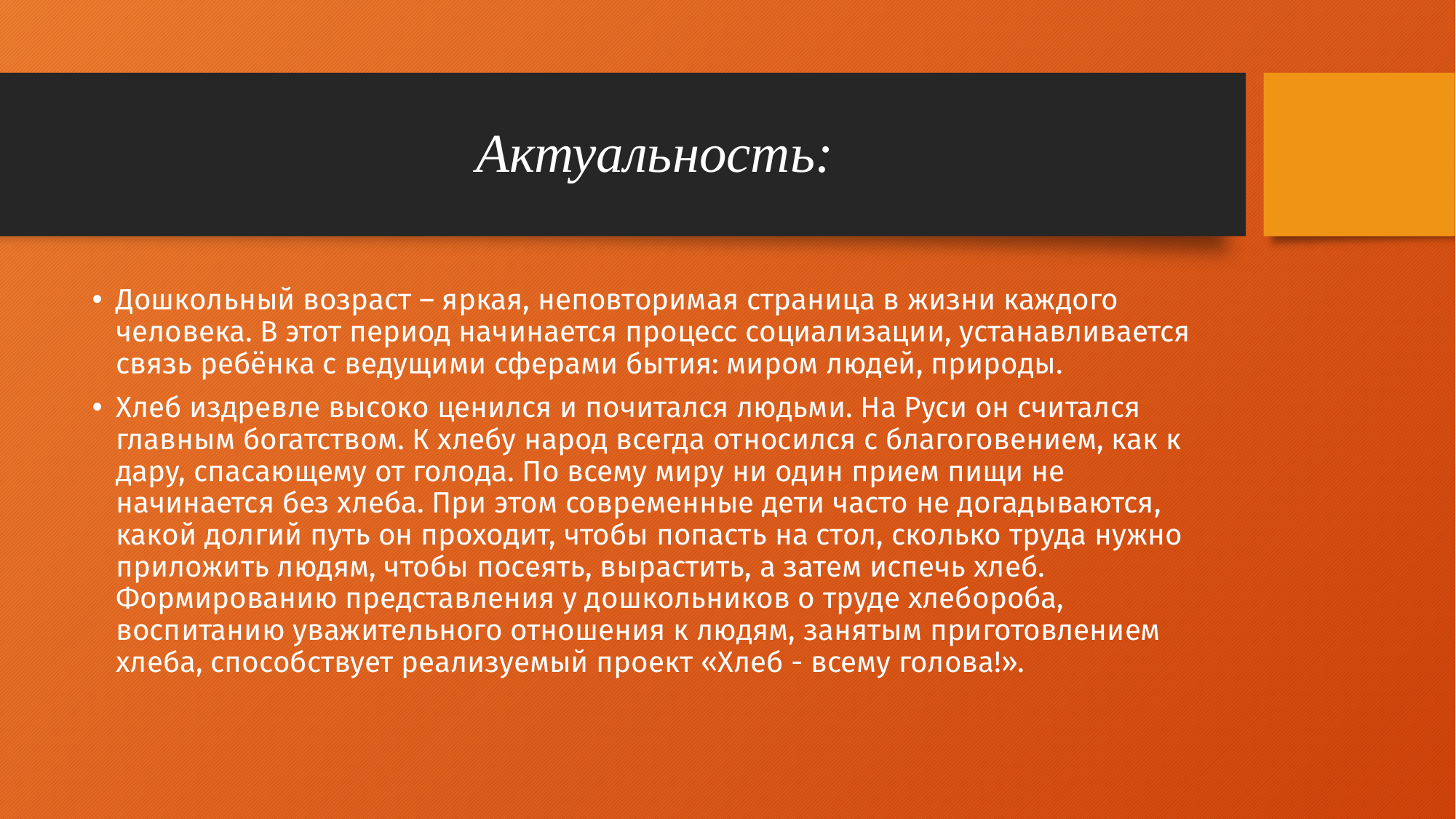

# Актуальность:
Дошкольный возраст – яркая, неповторимая страница в жизни каждого человека. В этот период начинается процесс социализации, устанавливается связь ребёнка с ведущими сферами бытия: миром людей, природы.
Хлеб издревле высоко ценился и почитался людьми. На Руси он считался главным богатством. К хлебу народ всегда относился с благоговением, как к дару, спасающему от голода. По всему миру ни один прием пищи не начинается без хлеба. При этом современные дети часто не догадываются, какой долгий путь он проходит, чтобы попасть на стол, сколько труда нужно приложить людям, чтобы посеять, вырастить, а затем испечь хлеб. Формированию представления у дошкольников о труде хлебороба, воспитанию уважительного отношения к людям, занятым приготовлением хлеба, способствует реализуемый проект «Хлеб - всему голова!».